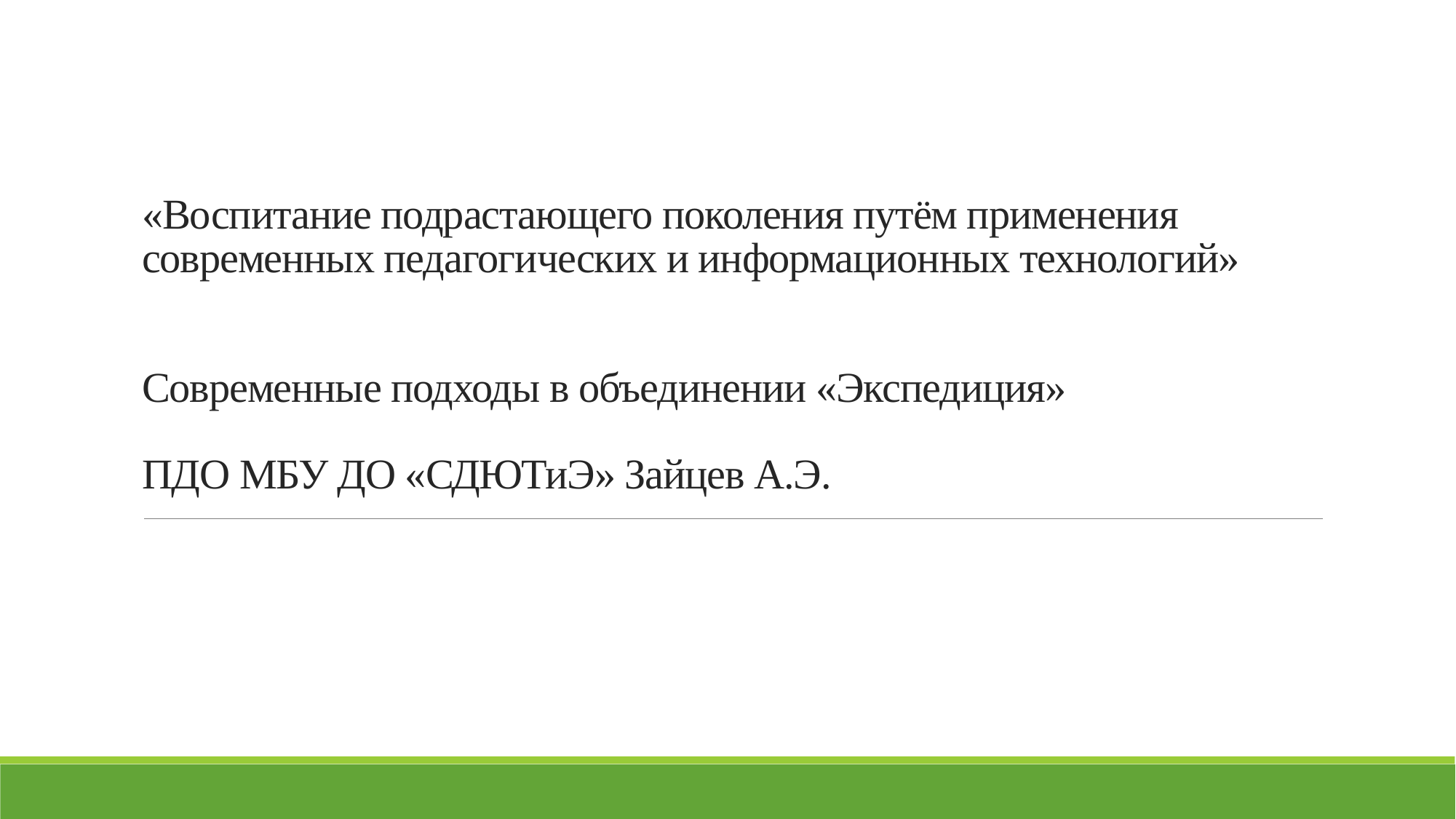

# «Воспитание подрастающего поколения путём применения современных педагогических и информационных технологий» Современные подходы в объединении «Экспедиция» ПДО МБУ ДО «СДЮТиЭ» Зайцев А.Э.
На примере педагога дополнительного образования зайцева Артура эдуардовича